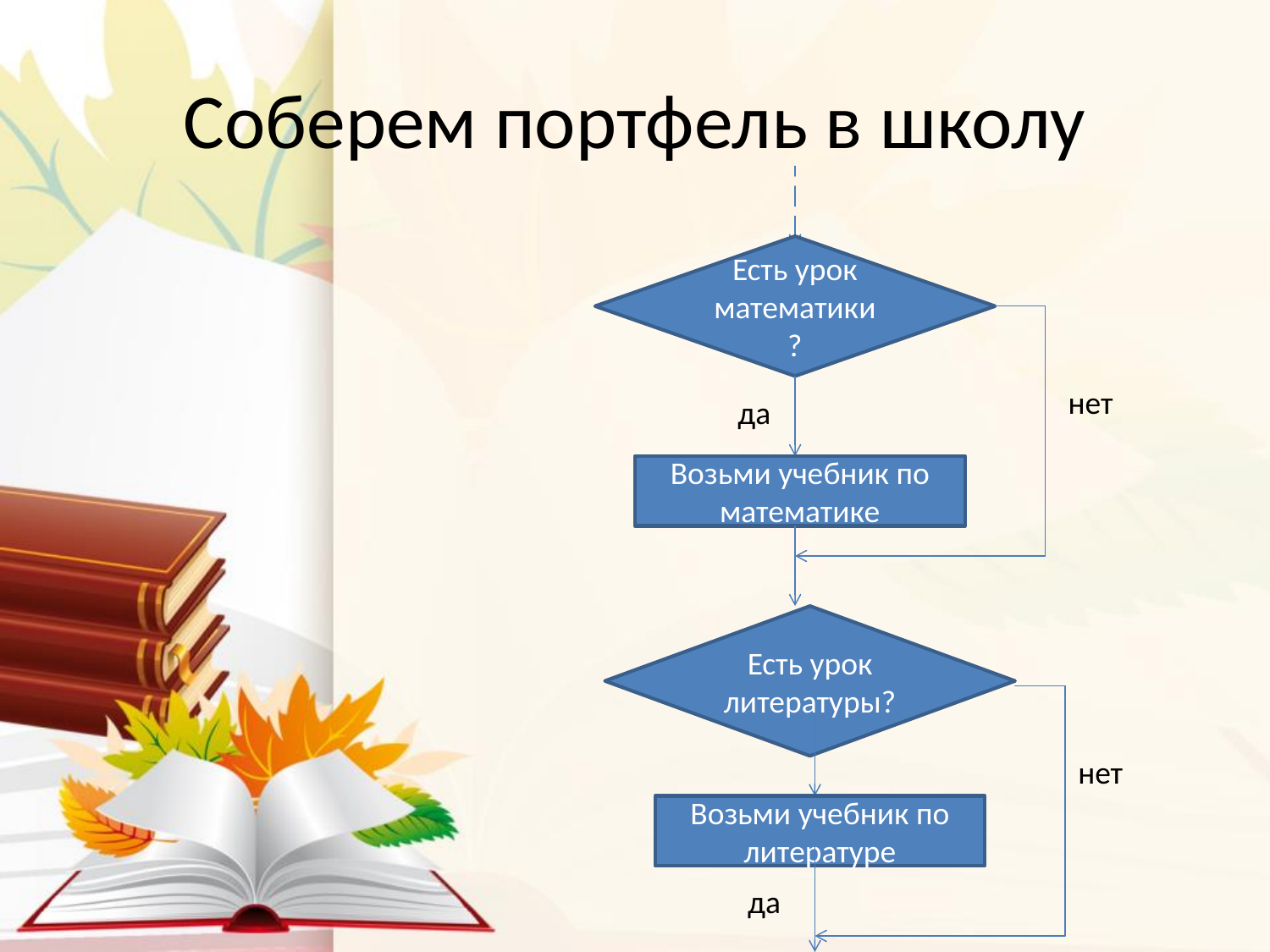

# Соберем портфель в школу
Есть урок математики?
да
Возьми учебник по математике
нет
Есть урок литературы?
нет
Возьми учебник по литературе
да